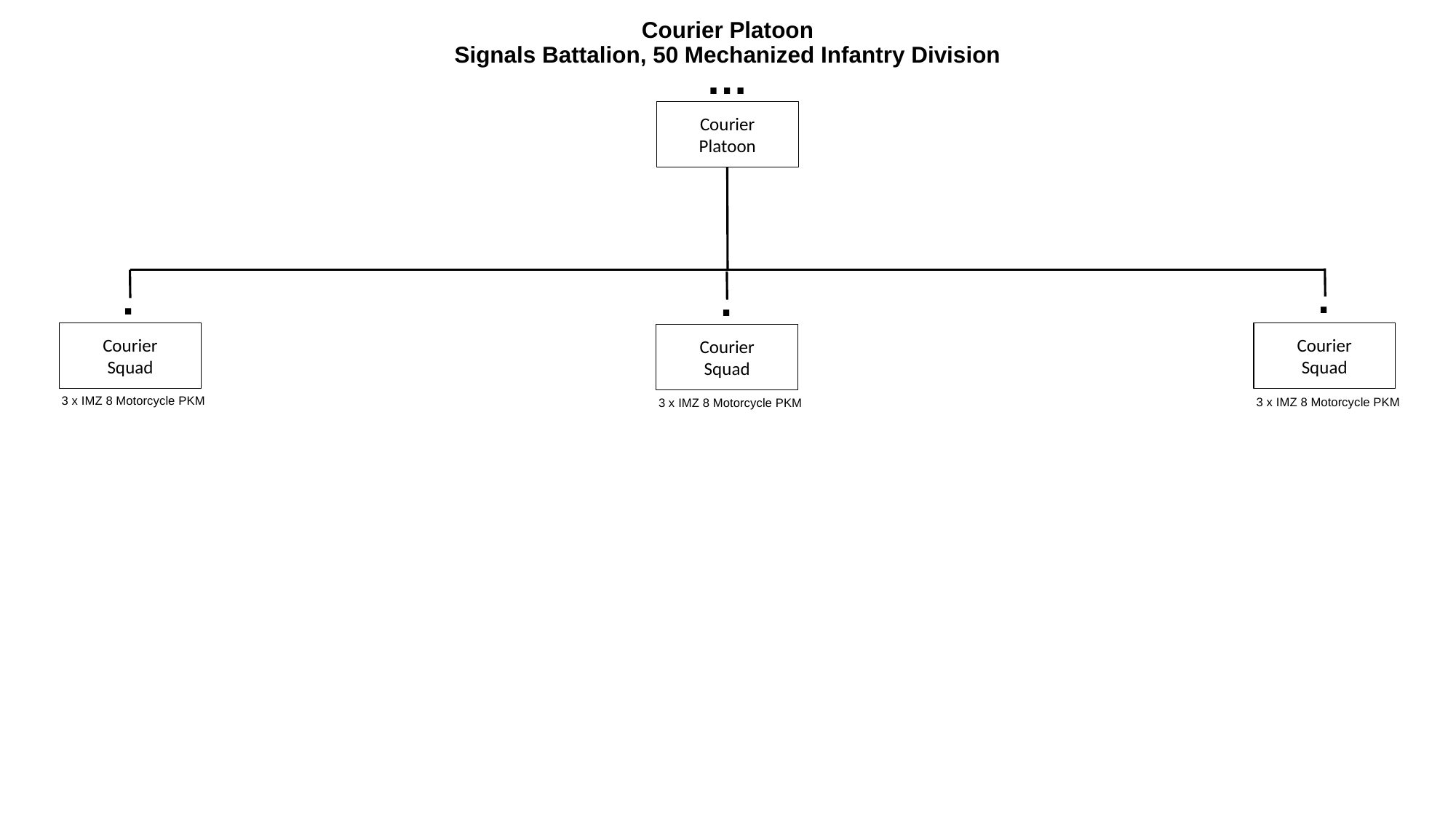

# Courier Platoon Signals Battalion, 50 Mechanized Infantry Division
…
Courier
Platoon
.
.
.
Courier
Squad
Courier
Squad
Courier
Squad
3 x IMZ 8 Motorcycle PKM
3 x IMZ 8 Motorcycle PKM
3 x IMZ 8 Motorcycle PKM